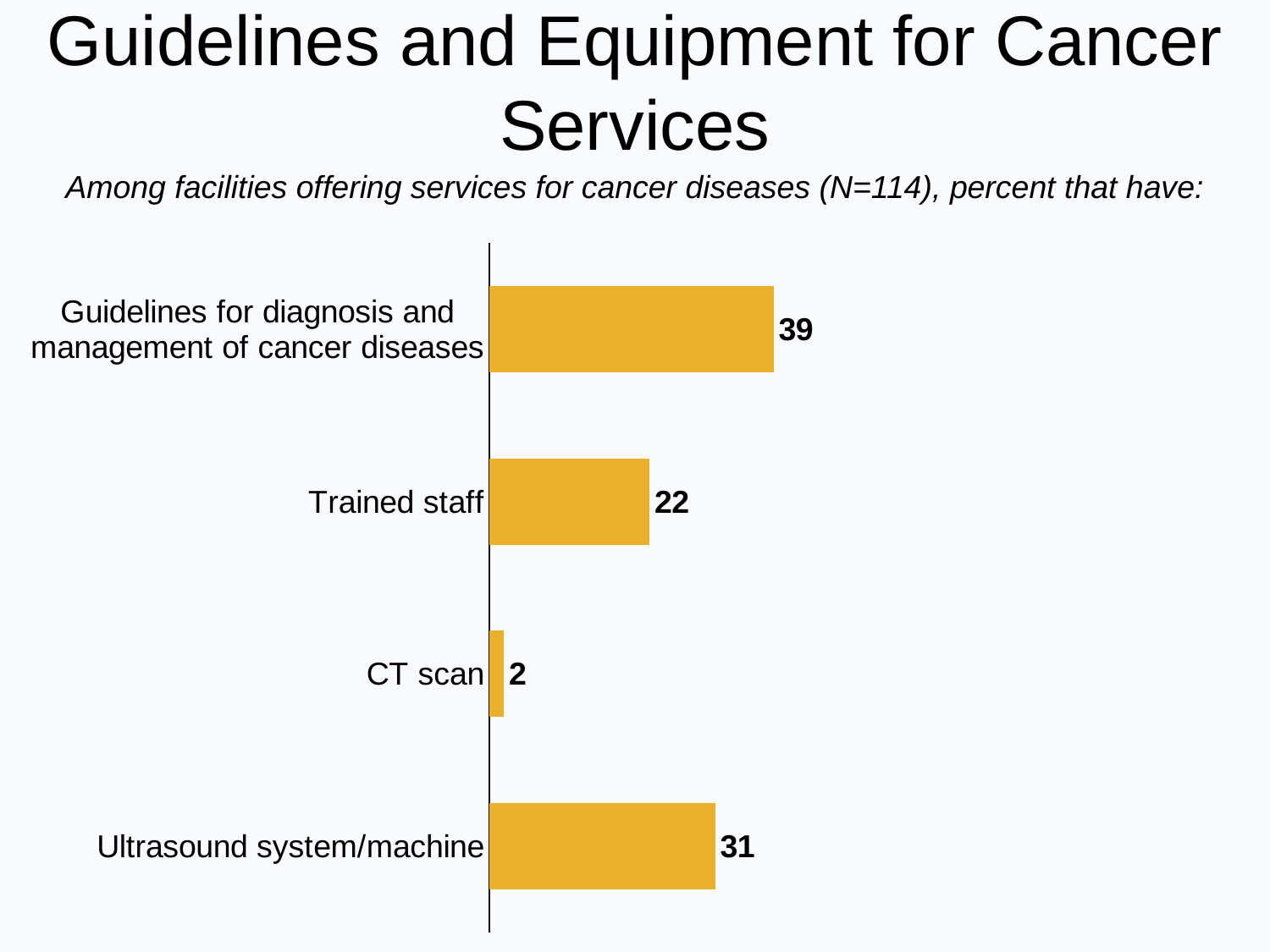

Guidelines and Equipment for Cancer Services
Among facilities offering services for cancer diseases (N=114), percent that have:

### Chart

| Category | Column2 |
|---|---|
| Ultrasound system/machine | 31.0 |
| CT scan | 2.0 |
| Trained staff | 22.0 |
| Guidelines for diagnosis and management of cancer diseases | 39.0 |